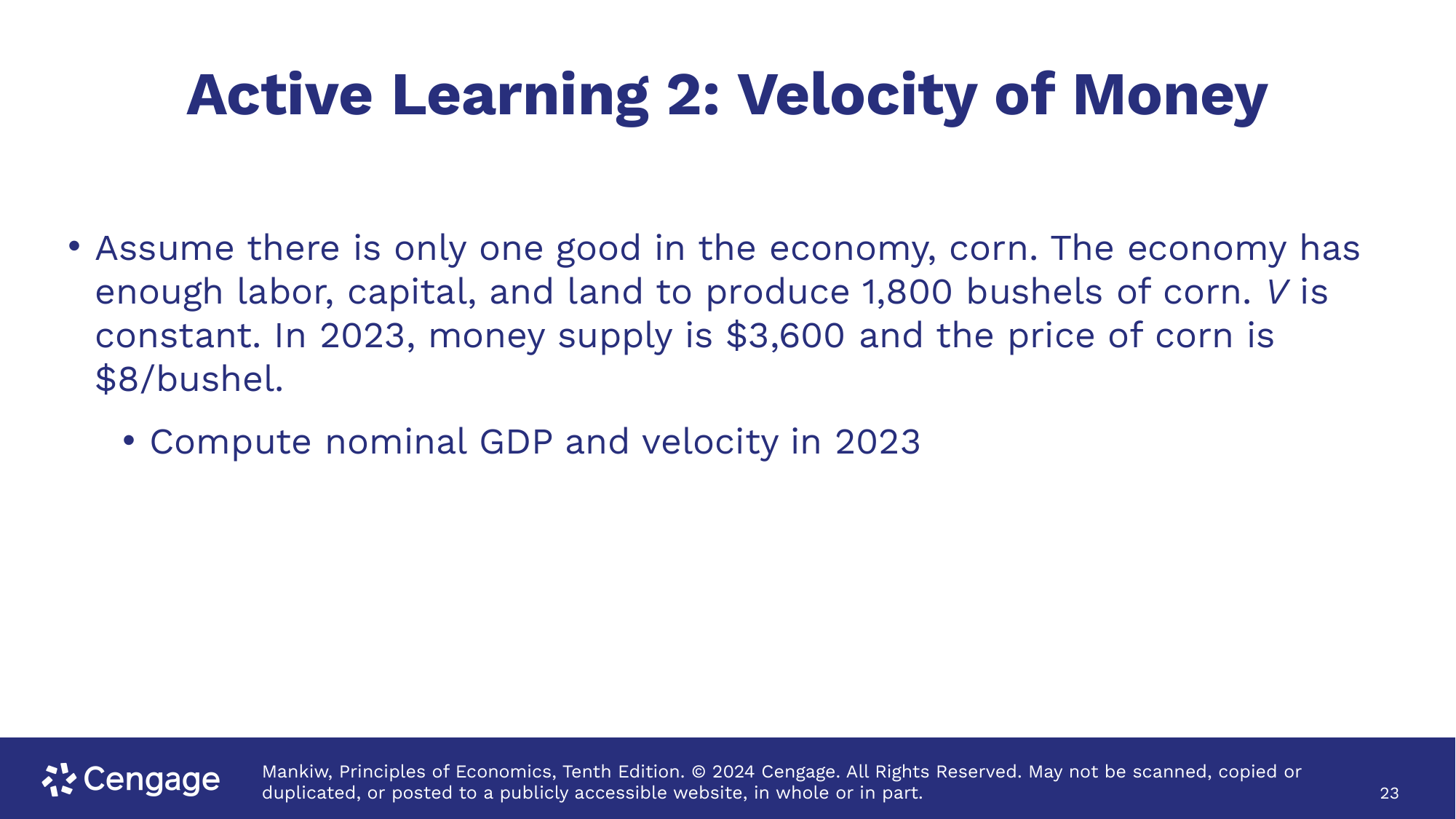

# Active Learning 2: Velocity of Money
Assume there is only one good in the economy, corn. The economy has enough labor, capital, and land to produce 1,800 bushels of corn. V is constant. In 2023, money supply is $3,600 and the price of corn is $8/bushel.
Compute nominal GDP and velocity in 2023